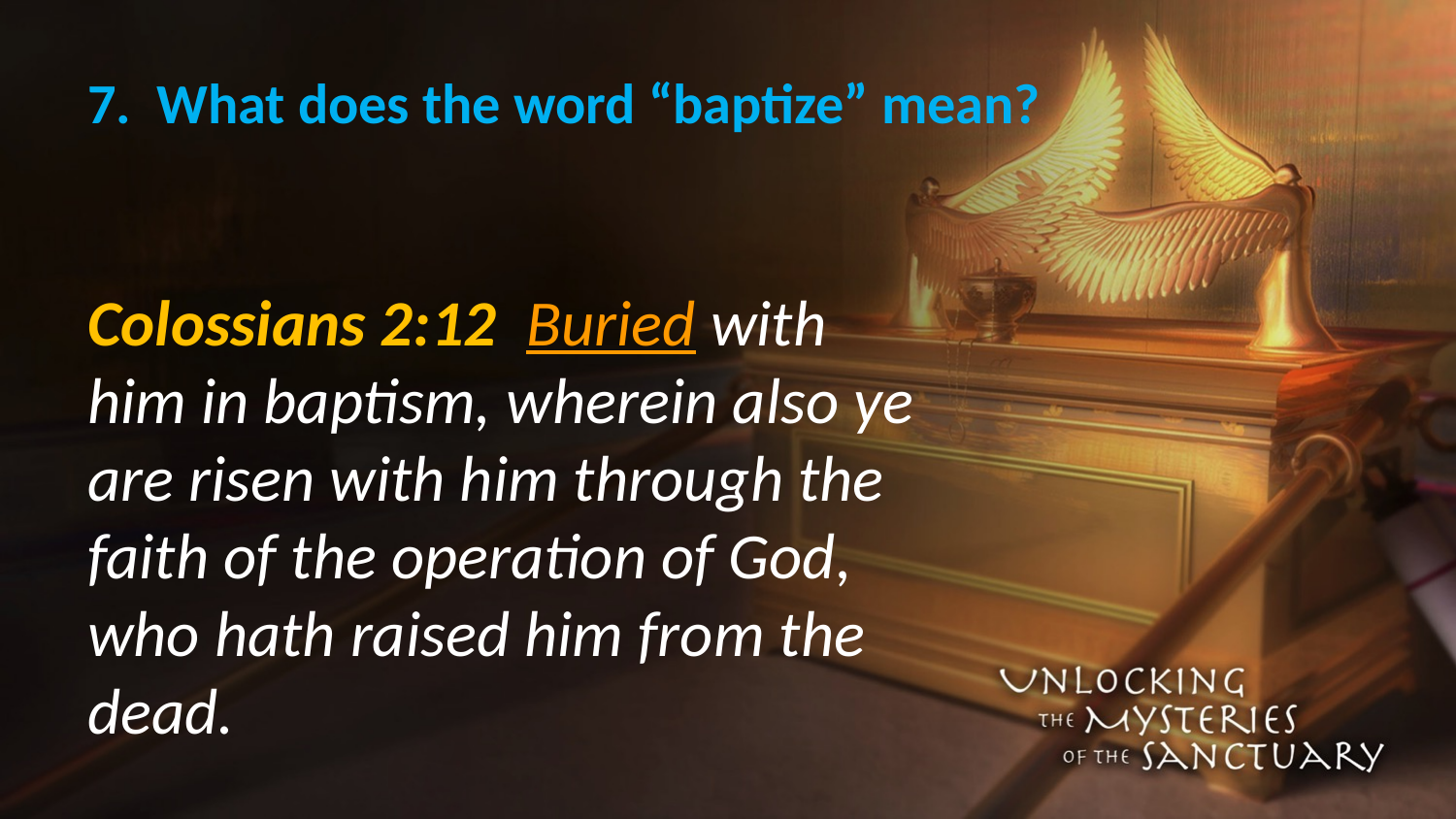

# 7.  What does the word “baptize” mean?

Colossians 2:12  Buried with him in baptism, wherein also ye are risen with him through the faith of the operation of God, who hath raised him from the dead.